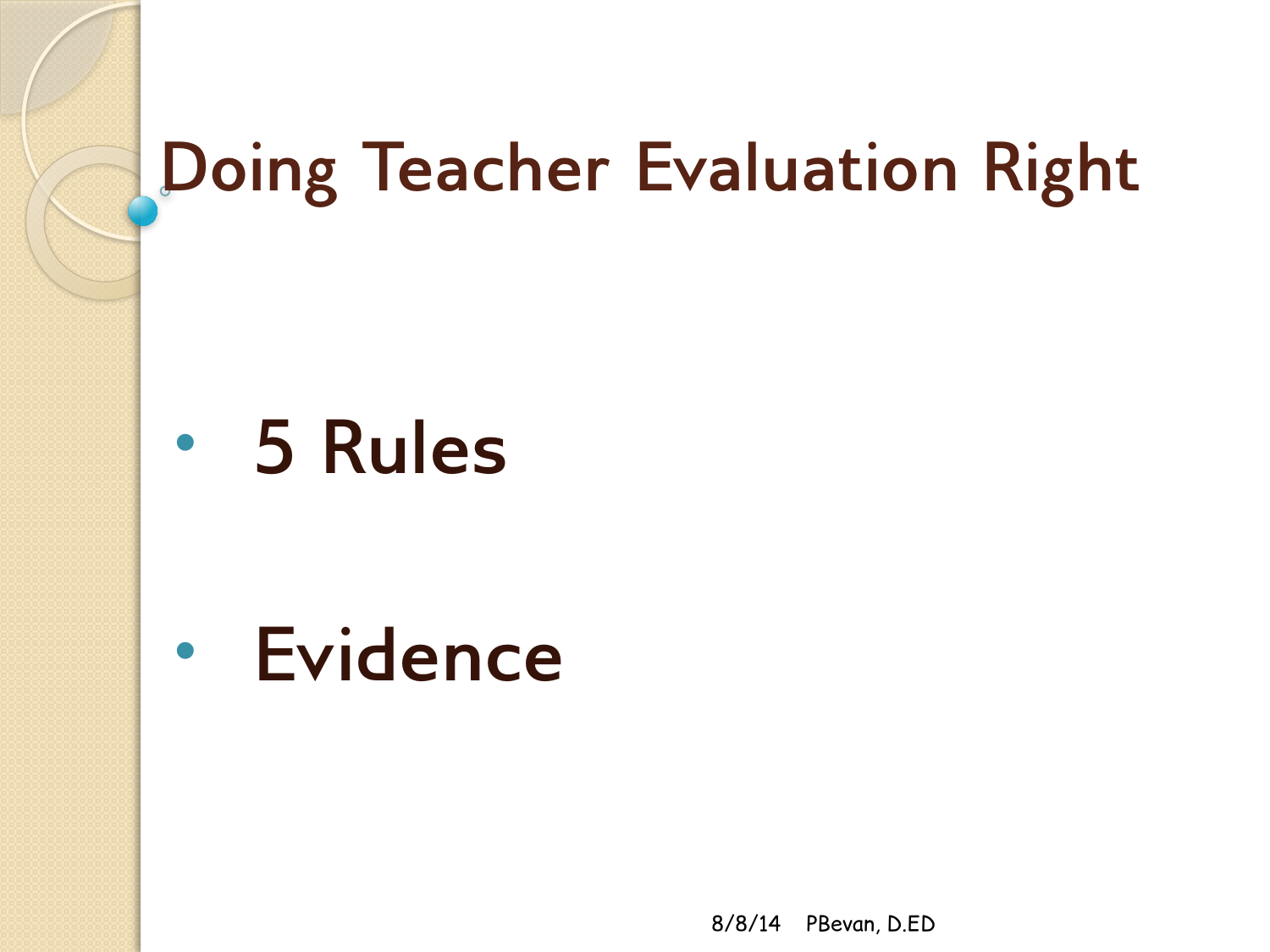

# Doing Teacher Evaluation Right

5 Rules

Evidence

8/8/14
PBevan, D.ED